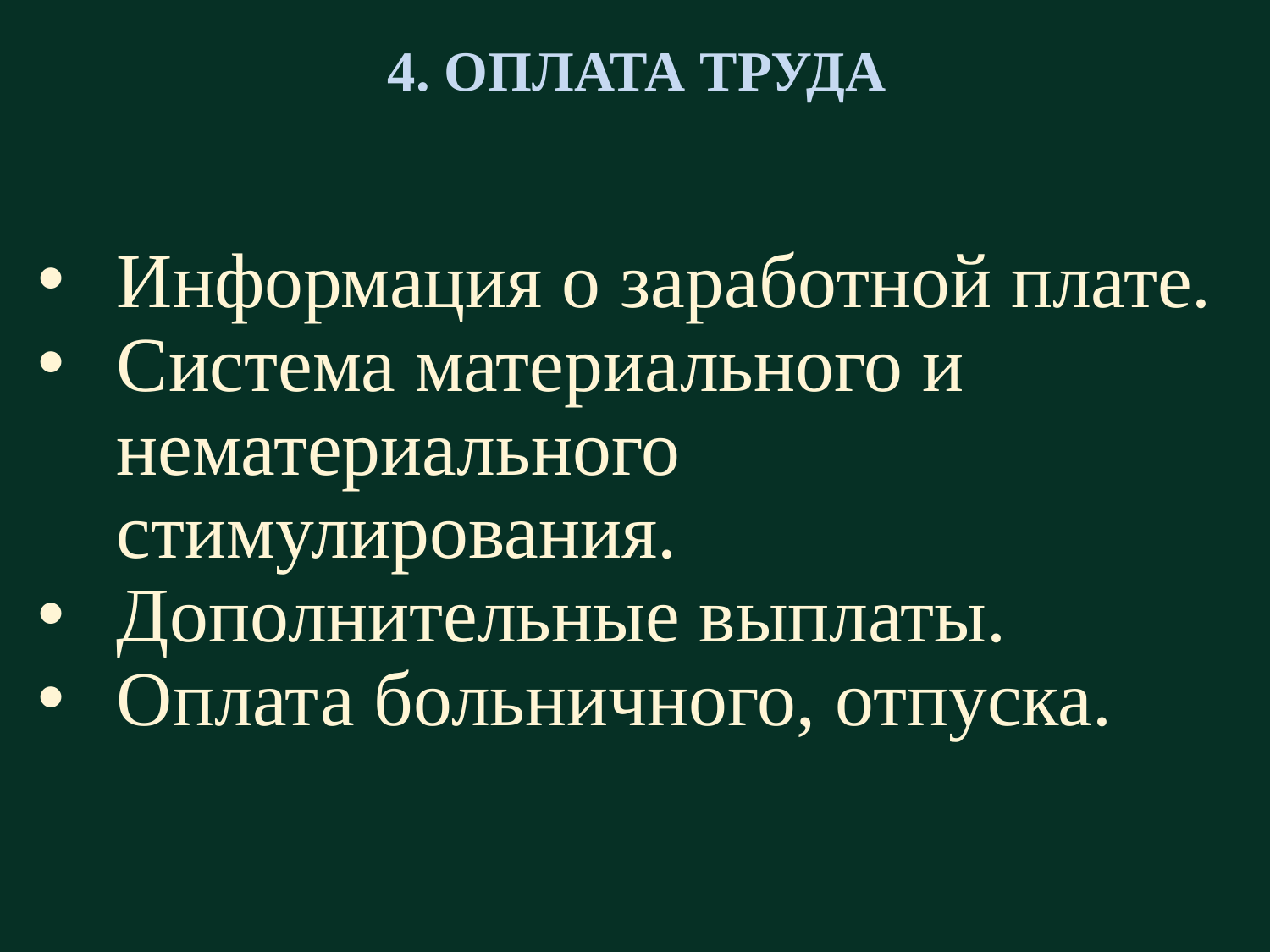

4. ОПЛАТА ТРУДА

Информация о заработной плате.
Система материального и нематериального стимулирования.
Дополнительные выплаты.
Оплата больничного, отпуска.